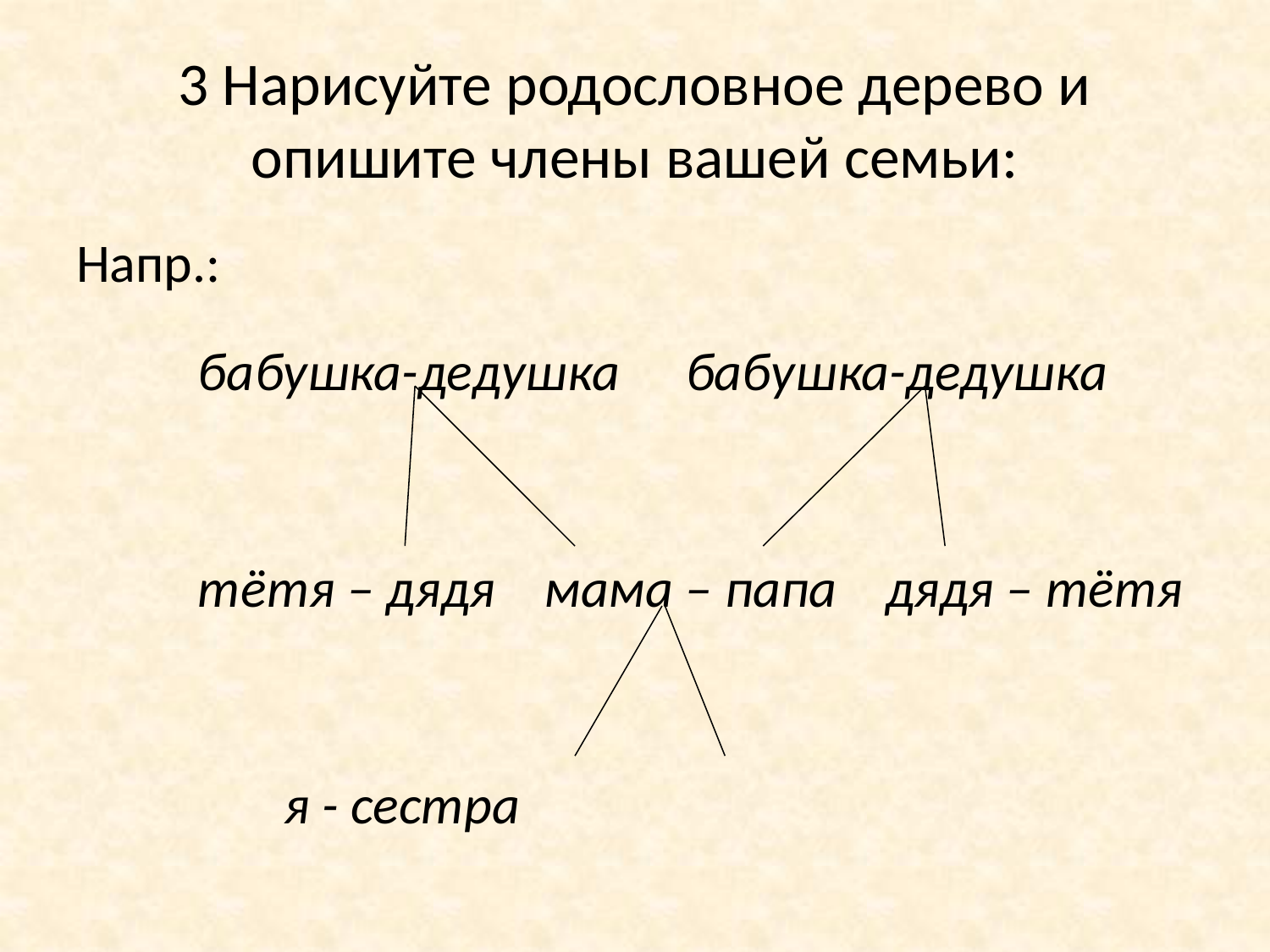

# 3 Нарисуйте родословное дерево и опишите члены вашей семьи:
Напр.:
	бабушка-дедушка	бабушка-дедушка

	тётя – дядя    мама – папа    дядя – тётя

			       я - сестра